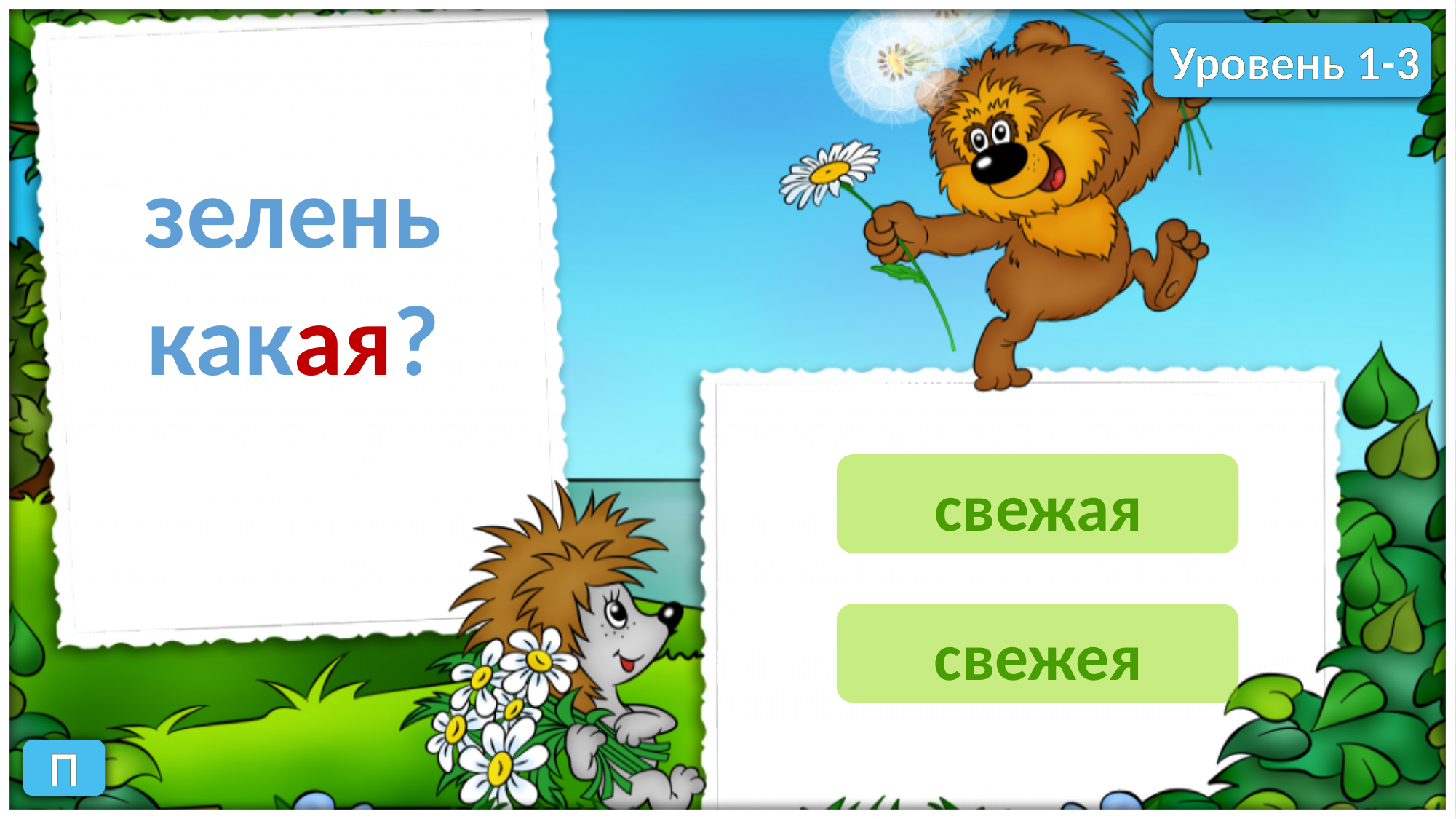

Уровень 1-3
зелень
какая?

свежая

свежея
П